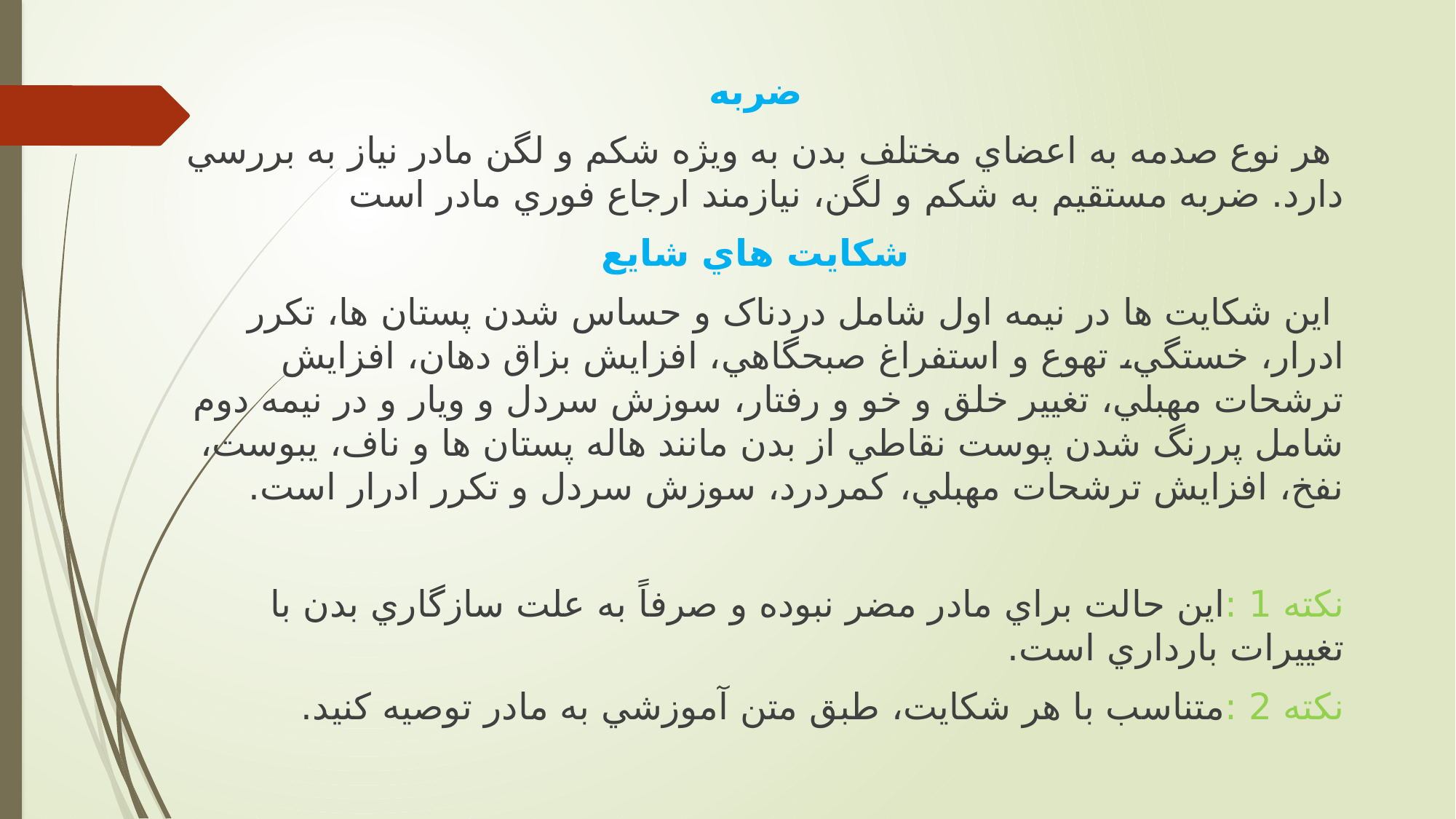

ضربه
 هر نوع صدمه به اعضاي مختلف بدن به ويژه شکم و لگن مادر نیاز به بررسي دارد. ضربه مستقیم به شکم و لگن، نیازمند ارجاع فوري مادر است
شکايت هاي شايع
 اين شکايت ها در نیمه اول شامل دردناک و حساس شدن پستان ها، تکرر ادرار، خستگي، تهوع و استفراغ صبحگاهي، افزايش بزاق دهان، افزايش ترشحات مهبلي، تغییر خلق و خو و رفتار، سوزش سردل و ويار و در نیمه دوم شامل پررنگ شدن پوست نقاطي از بدن مانند هاله پستان ها و ناف، يبوست، نفخ، افزايش ترشحات مهبلي، کمردرد، سوزش سردل و تکرر ادرار است.

نکته 1 :اين حالت براي مادر مضر نبوده و صرفاً به علت سازگاري بدن با تغییرات بارداري است.
نکته 2 :متناسب با هر شکايت، طبق متن آموزشي به مادر توصیه کنید.